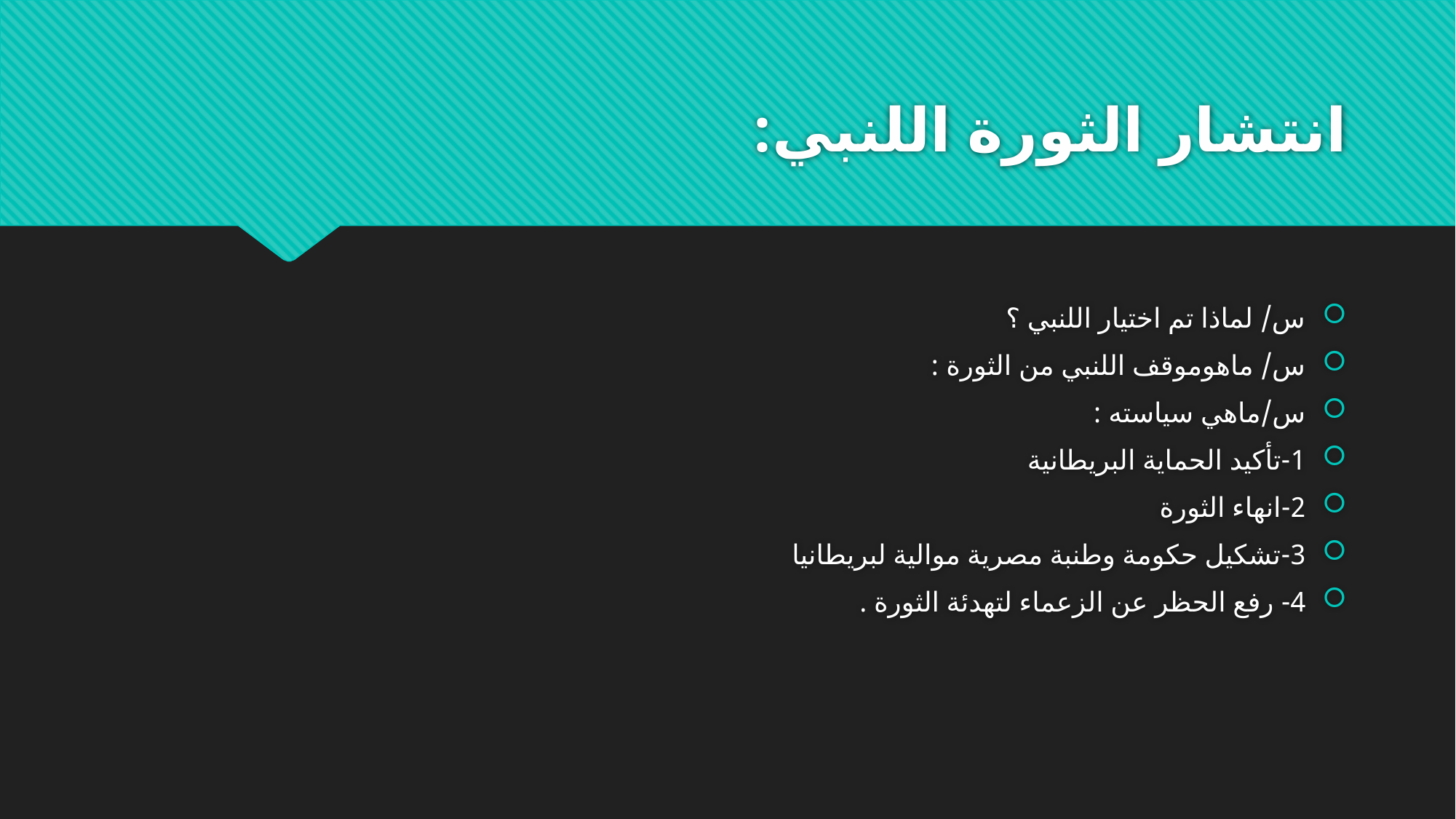

# انتشار الثورة اللنبي:
س/ لماذا تم اختيار اللنبي ؟
س/ ماهوموقف اللنبي من الثورة :
س/ماهي سياسته :
1-تأكيد الحماية البريطانية
2-انهاء الثورة
3-تشكيل حكومة وطنبة مصرية موالية لبريطانيا
4- رفع الحظر عن الزعماء لتهدئة الثورة .